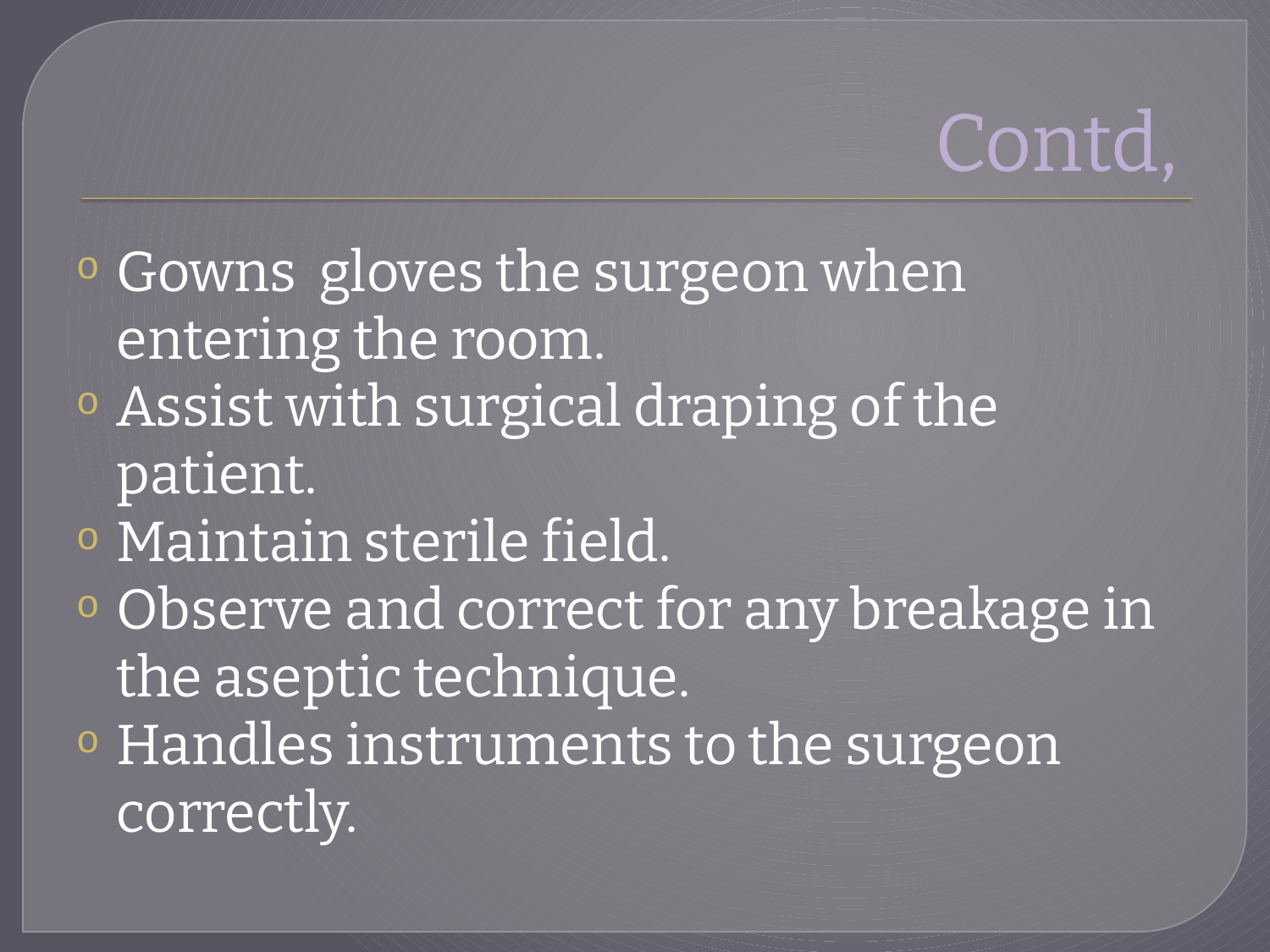

# Contd,
Gowns  gloves the surgeon when entering the room.
Assist with surgical draping of the patient.
Maintain sterile field.
Observe and correct for any breakage in the aseptic technique.
Handles instruments to the surgeon correctly.